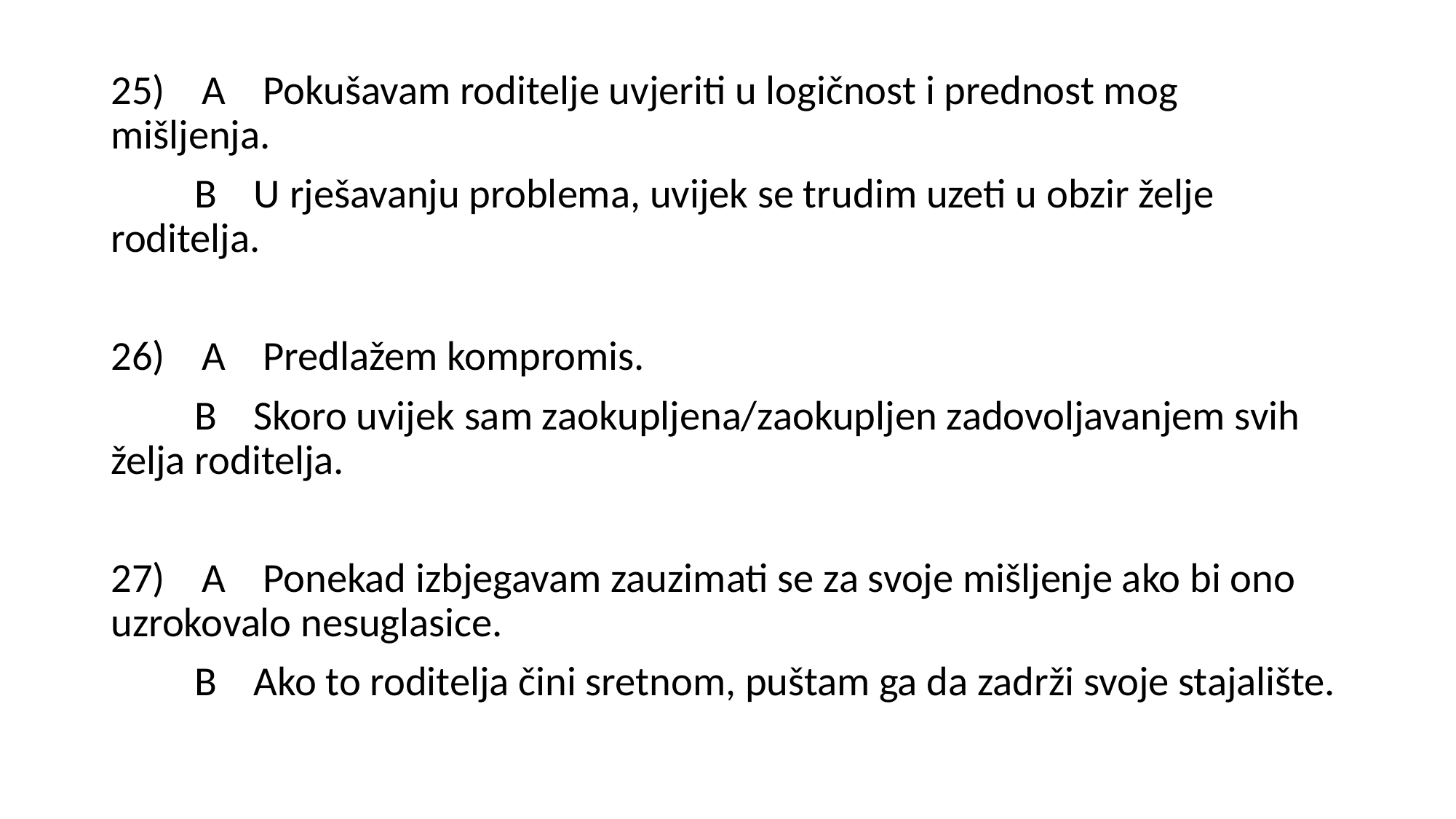

25)    A    Pokušavam roditelje uvjeriti u logičnost i prednost mog mišljenja.
         B    U rješavanju problema, uvijek se trudim uzeti u obzir želje roditelja.

26)    A    Predlažem kompromis.
         B    Skoro uvijek sam zaokupljena/zaokupljen zadovoljavanjem svih  želja roditelja.

27)    A    Ponekad izbjegavam zauzimati se za svoje mišljenje ako bi ono uzrokovalo nesuglasice.
         B    Ako to roditelja čini sretnom, puštam ga da zadrži svoje stajalište.